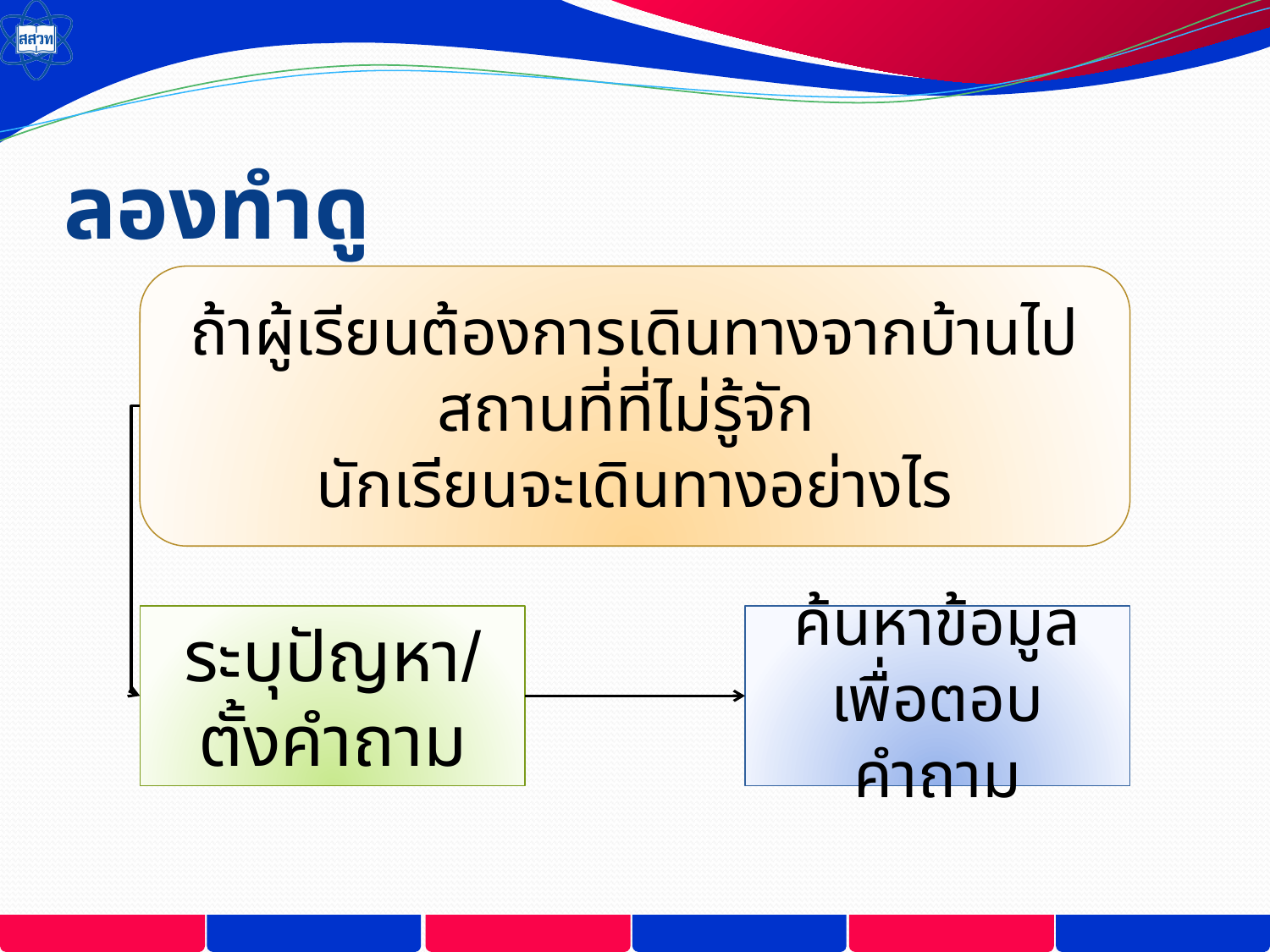

# ลองทำดู
ถ้าผู้เรียนต้องการเดินทางจากบ้านไปสถานที่ที่ไม่รู้จัก
นักเรียนจะเดินทางอย่างไร

ระบุปัญหา/
ตั้งคำถาม
ค้นหาข้อมูล
เพื่อตอบคำถาม